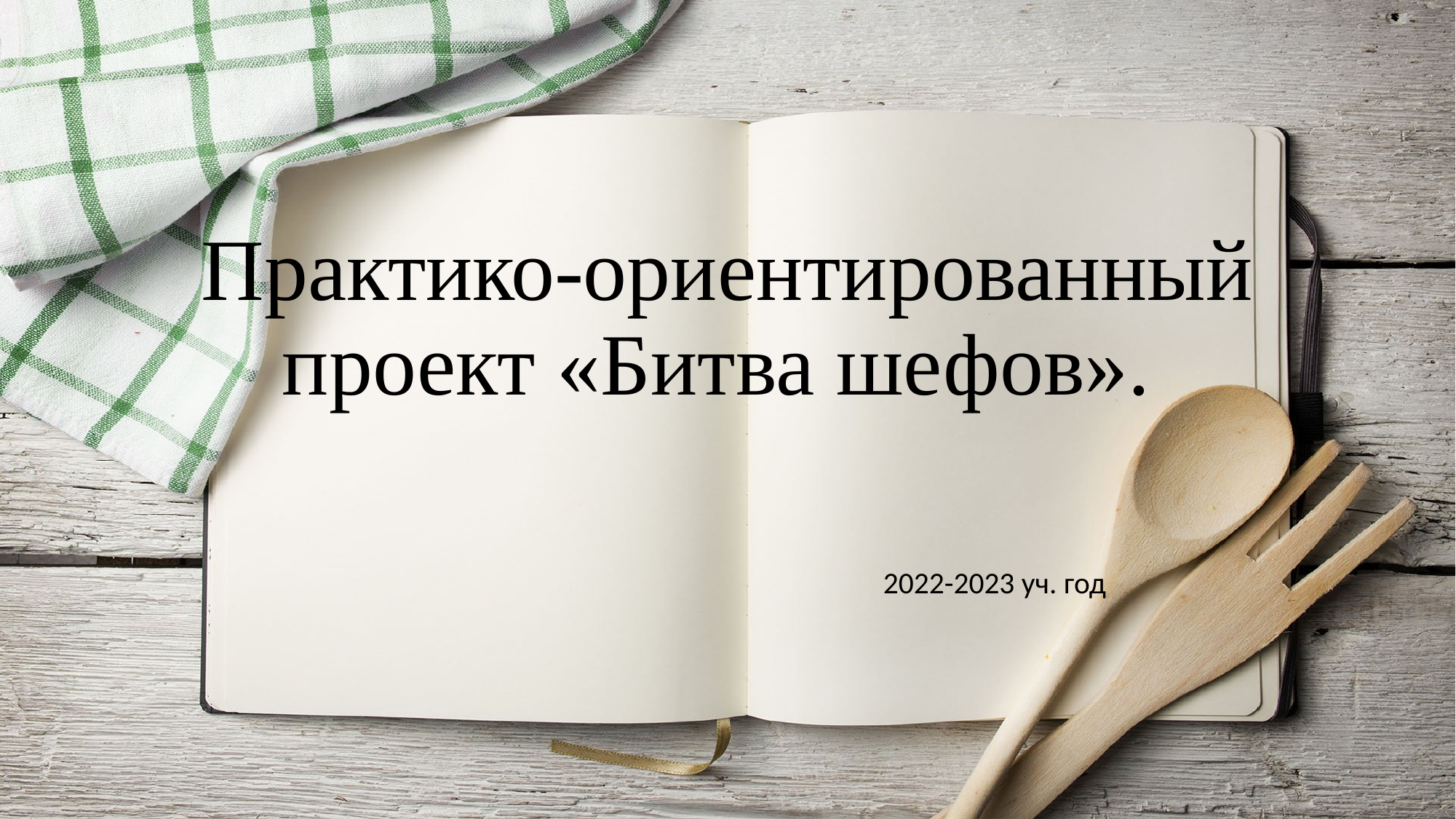

# Практико-ориентированный проект «Битва шефов».
2022-2023 уч. год